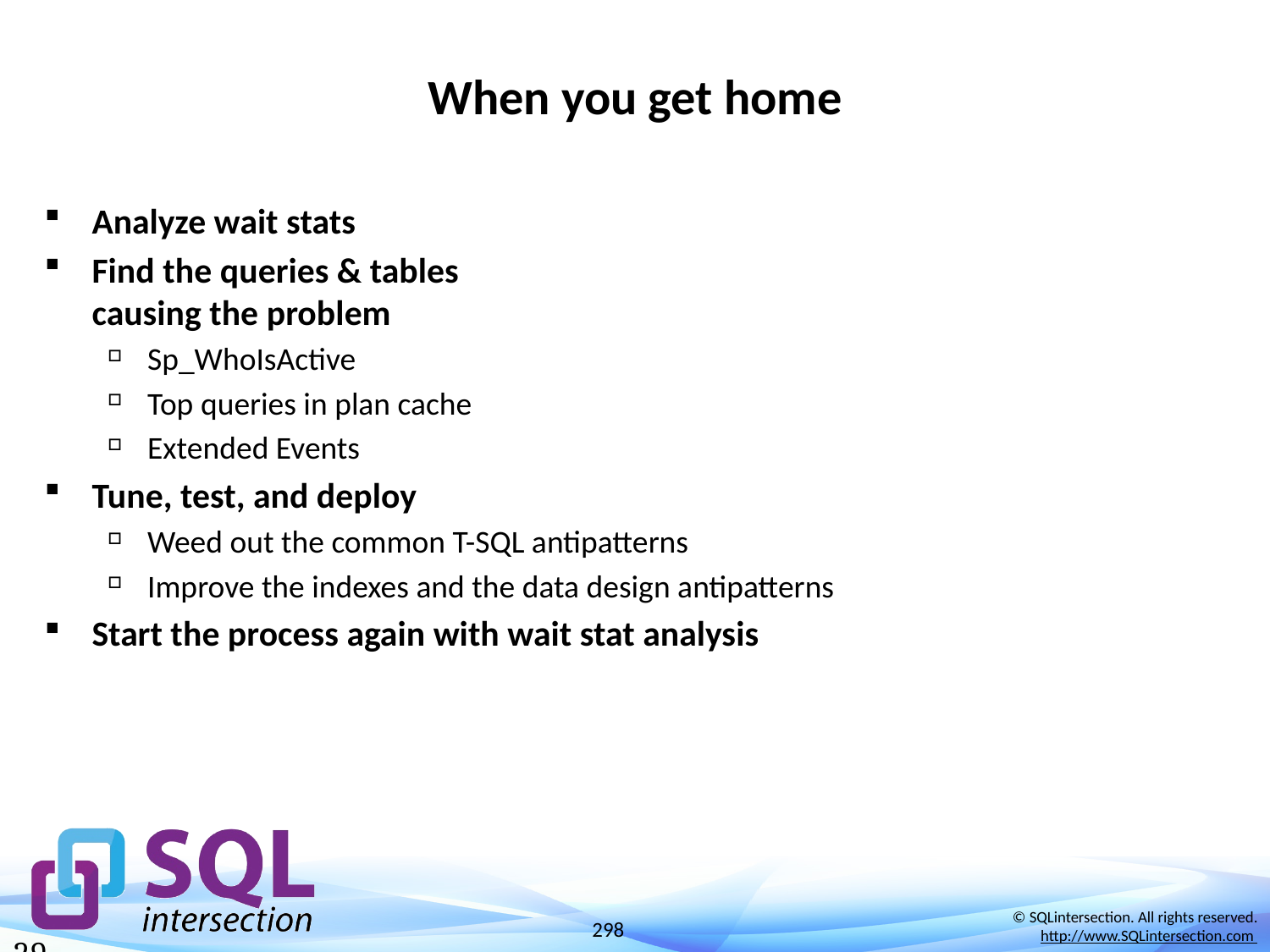

# When you get home
Analyze wait stats
Find the queries & tables
causing the problem
Sp_WhoIsActive
Top queries in plan cache
Extended Events
Tune, test, and deploy
Weed out the common T-SQL antipatterns
Improve the indexes and the data design antipatterns
Start the process again with wait stat analysis
298